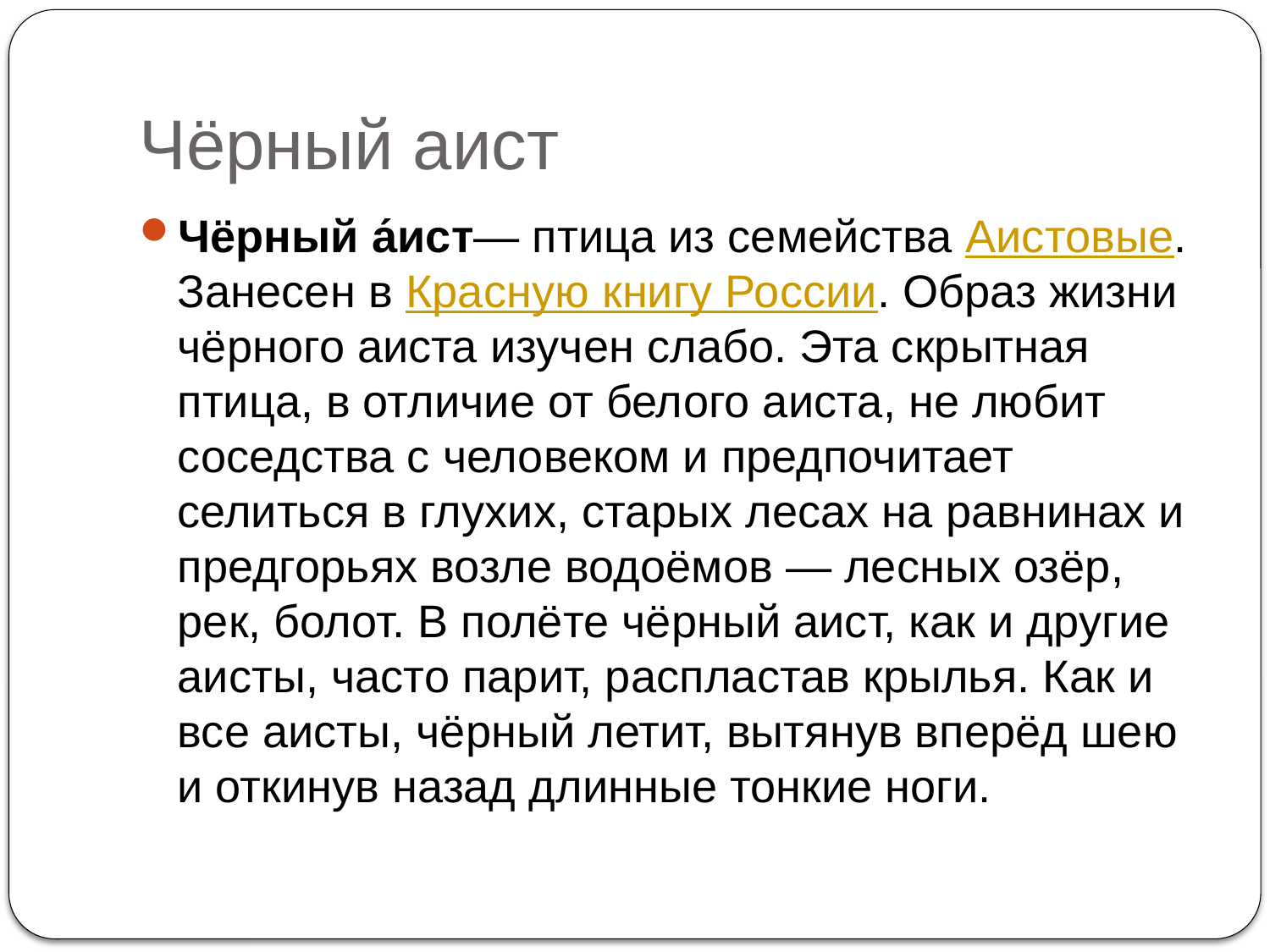

# Чёрный аист
Чёрный а́ист— птица из семейства Аистовые. Занесен в Красную книгу России. Образ жизни чёрного аиста изучен слабо. Эта скрытная птица, в отличие от белого аиста, не любит соседства с человеком и предпочитает селиться в глухих, старых лесах на равнинах и предгорьях возле водоёмов — лесных озёр, рек, болот. В полёте чёрный аист, как и другие аисты, часто парит, распластав крылья. Как и все аисты, чёрный летит, вытянув вперёд шею и откинув назад длинные тонкие ноги.